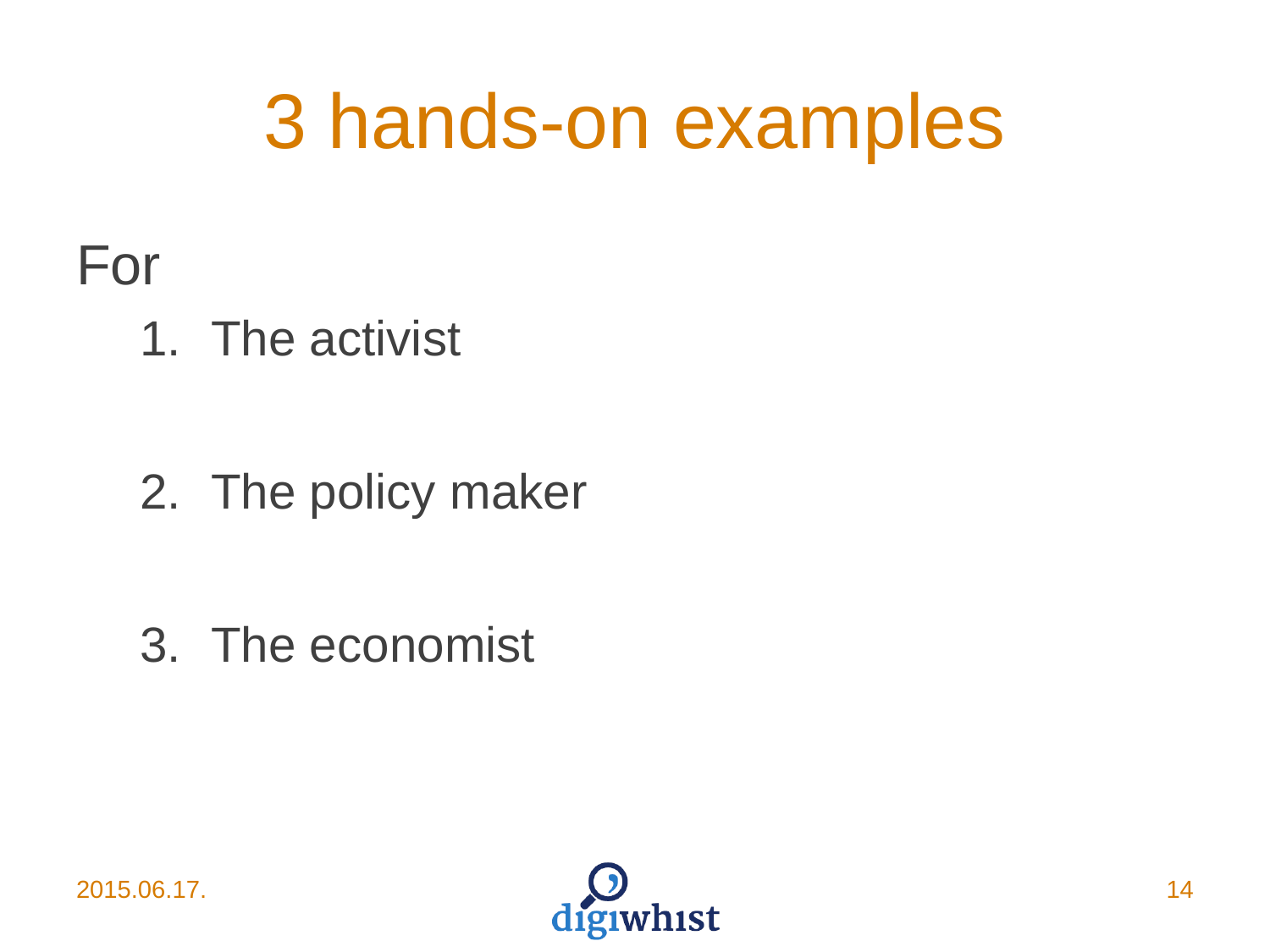

# 3 hands-on examples
For
The activist

The policy maker

The economist
2015.06.17.
14